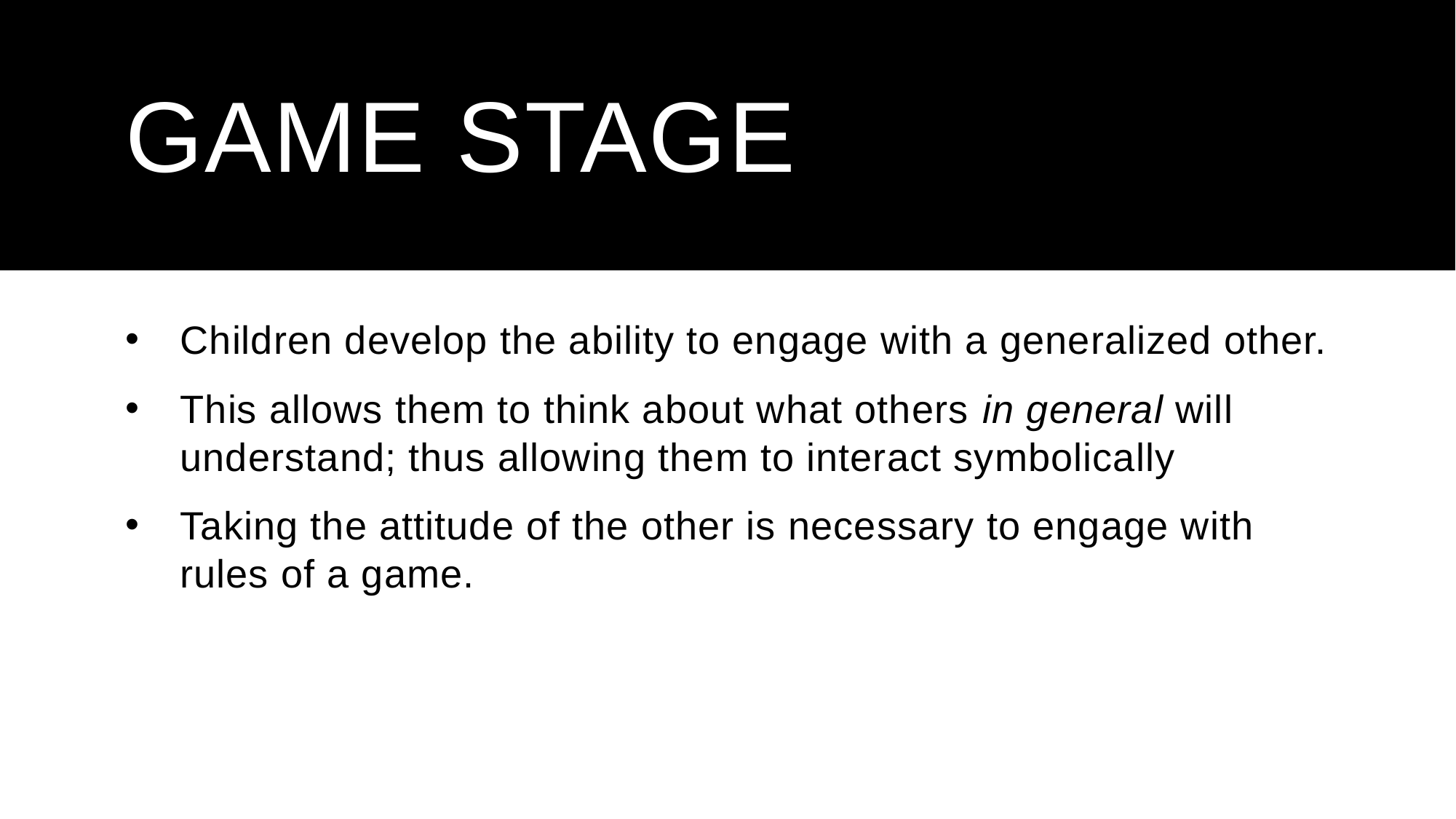

# Game stage
Children develop the ability to engage with a generalized other.
This allows them to think about what others in general will understand; thus allowing them to interact symbolically
Taking the attitude of the other is necessary to engage with rules of a game.